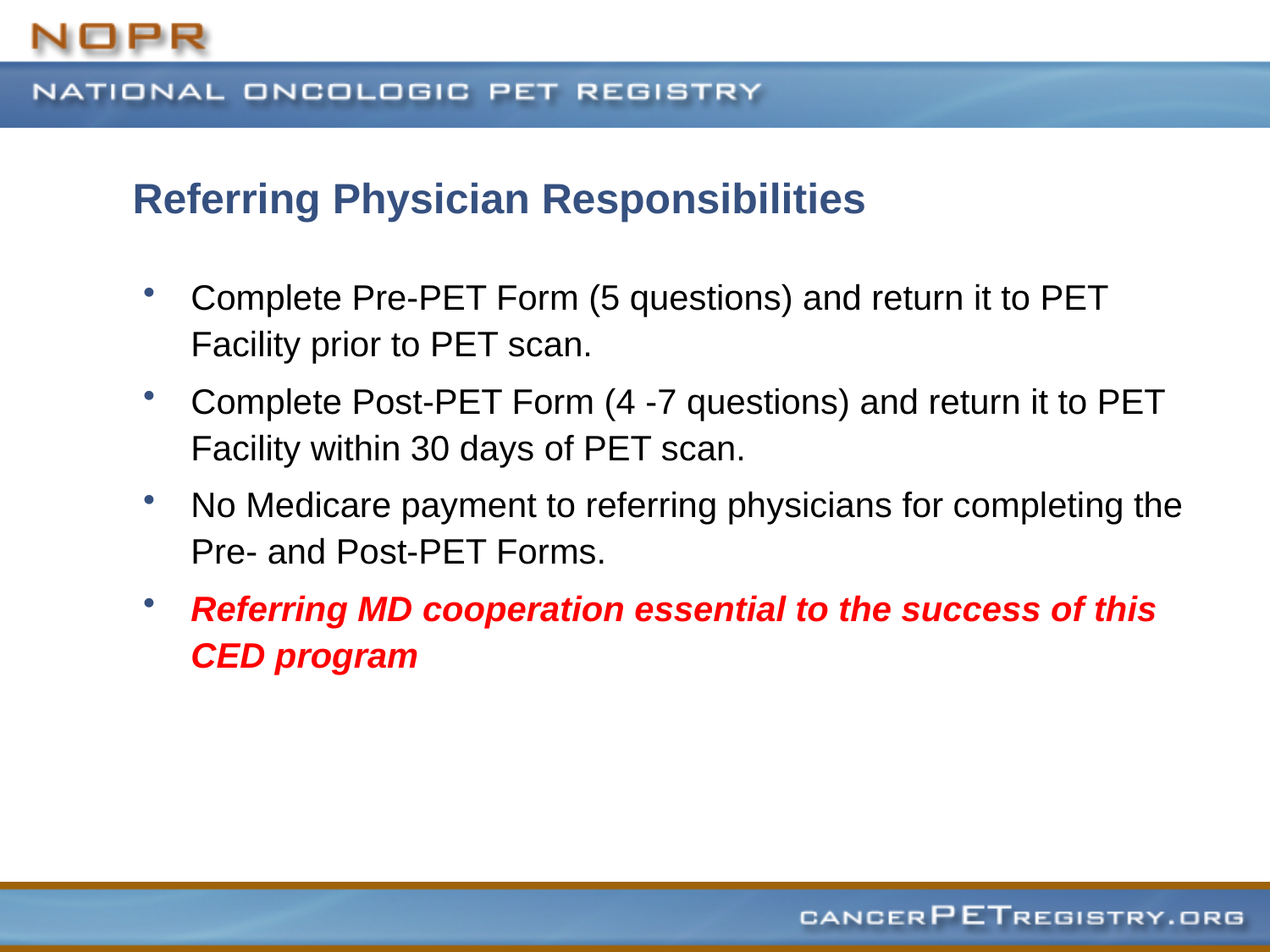

# Referring Physician Responsibilities
Complete Pre-PET Form (5 questions) and return it to PET Facility prior to PET scan.
Complete Post-PET Form (4 -7 questions) and return it to PET Facility within 30 days of PET scan.
No Medicare payment to referring physicians for completing the Pre- and Post-PET Forms.
Referring MD cooperation essential to the success of this CED program